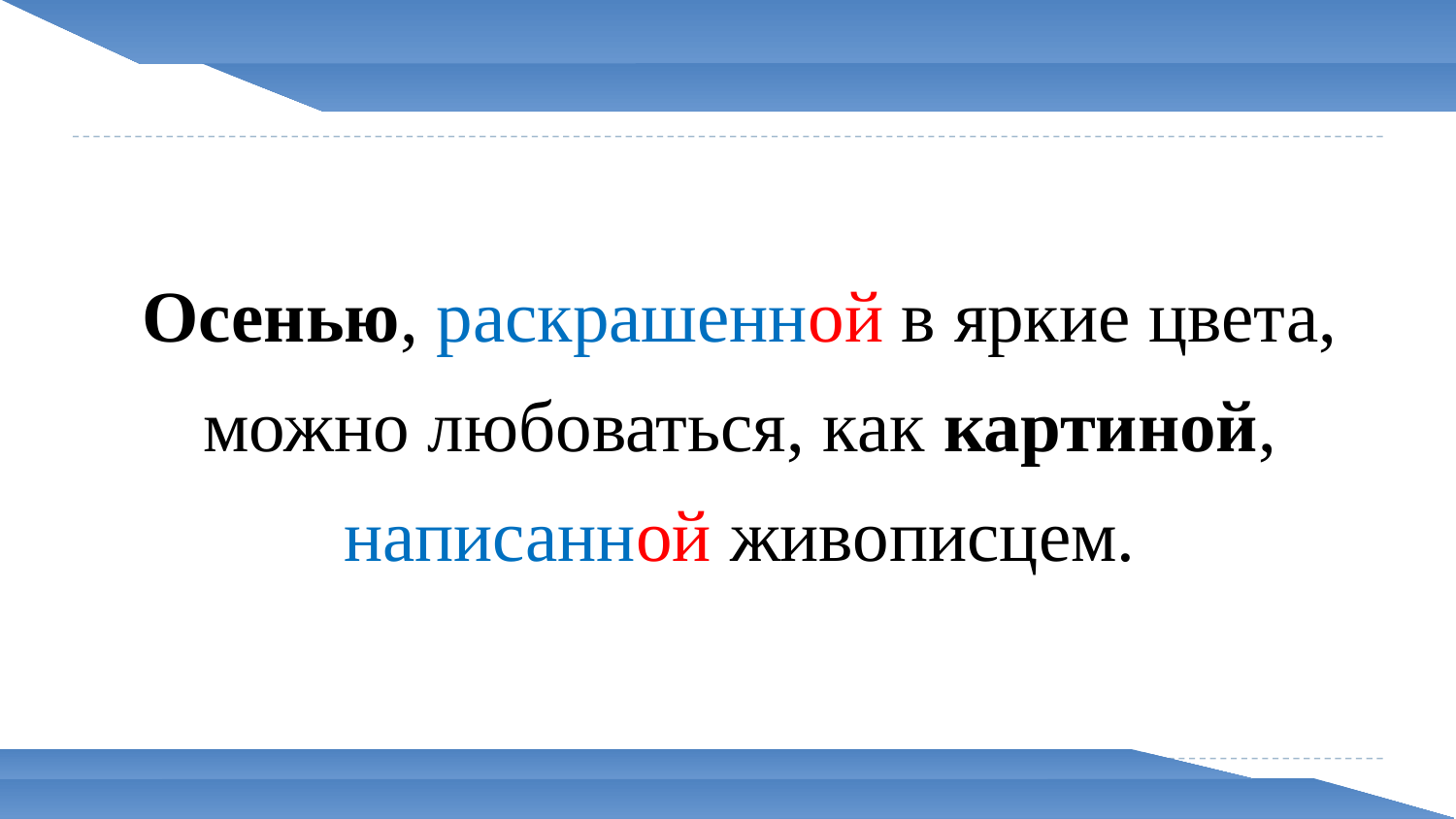

Осенью, раскрашенной в яркие цвета,
можно любоваться, как картиной,
написанной живописцем.